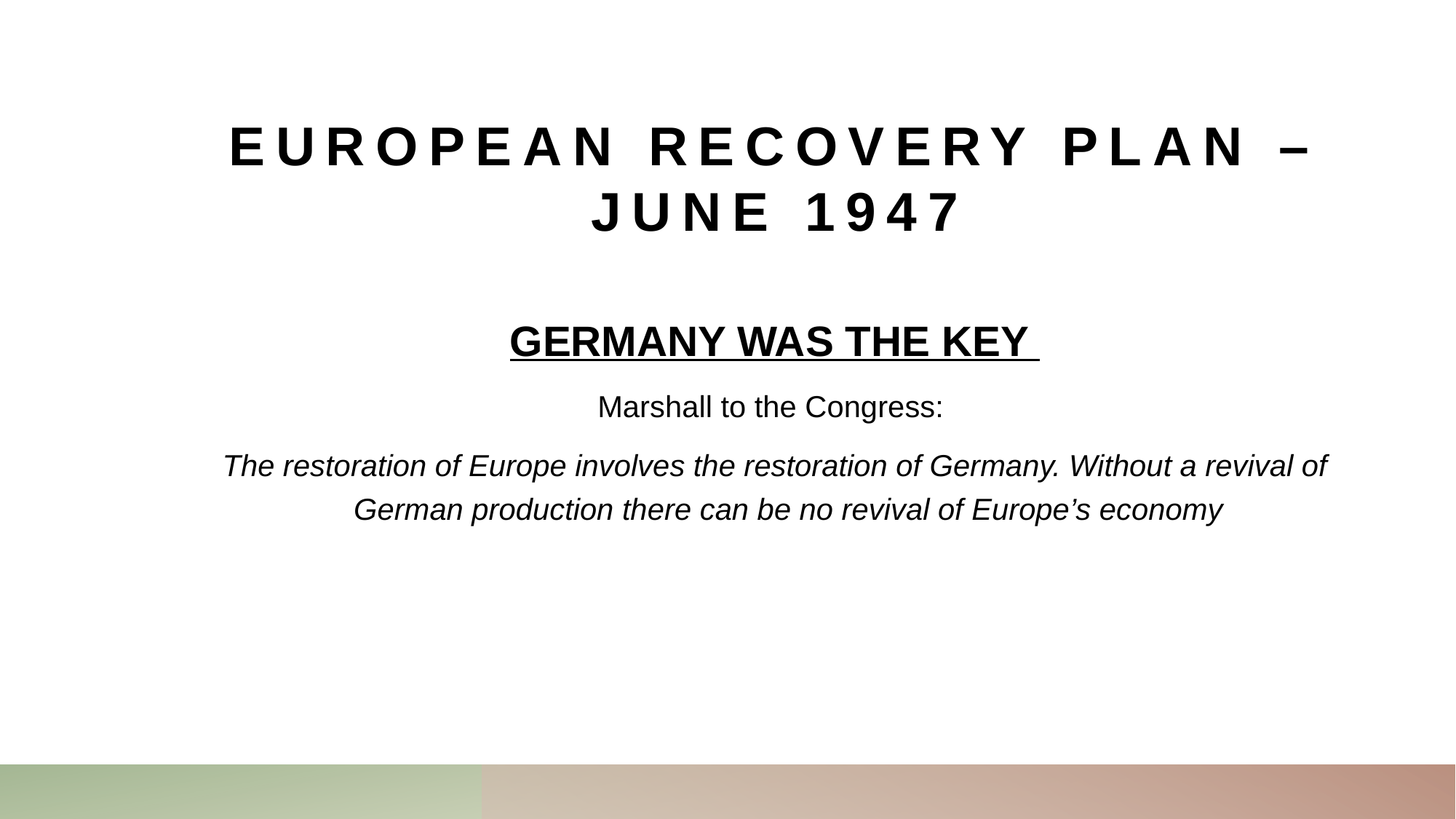

# EUROPEAN RECOVERY PLAN – JUNE 1947

GERMANY WAS THE KEY
Marshall to the Congress:
The restoration of Europe involves the restoration of Germany. Without a revival of German production there can be no revival of Europe’s economy